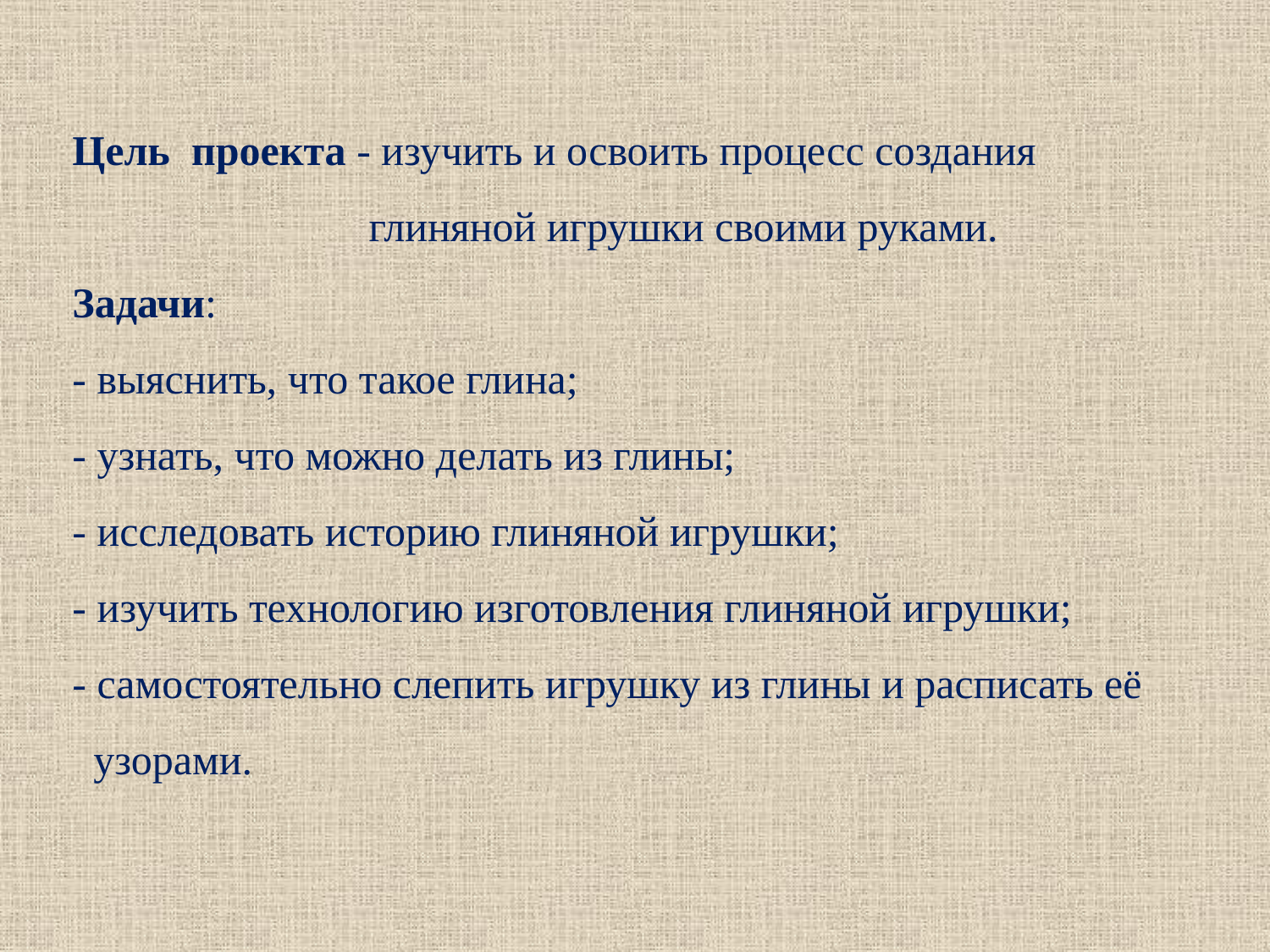

# Цель  проекта - изучить и освоить процесс создания глиняной игрушки своими руками. Задачи: - выяснить, что такое глина; - узнать, что можно делать из глины; - исследовать историю глиняной игрушки; - изучить технологию изготовления глиняной игрушки; - самостоятельно слепить игрушку из глины и расписать её узорами.